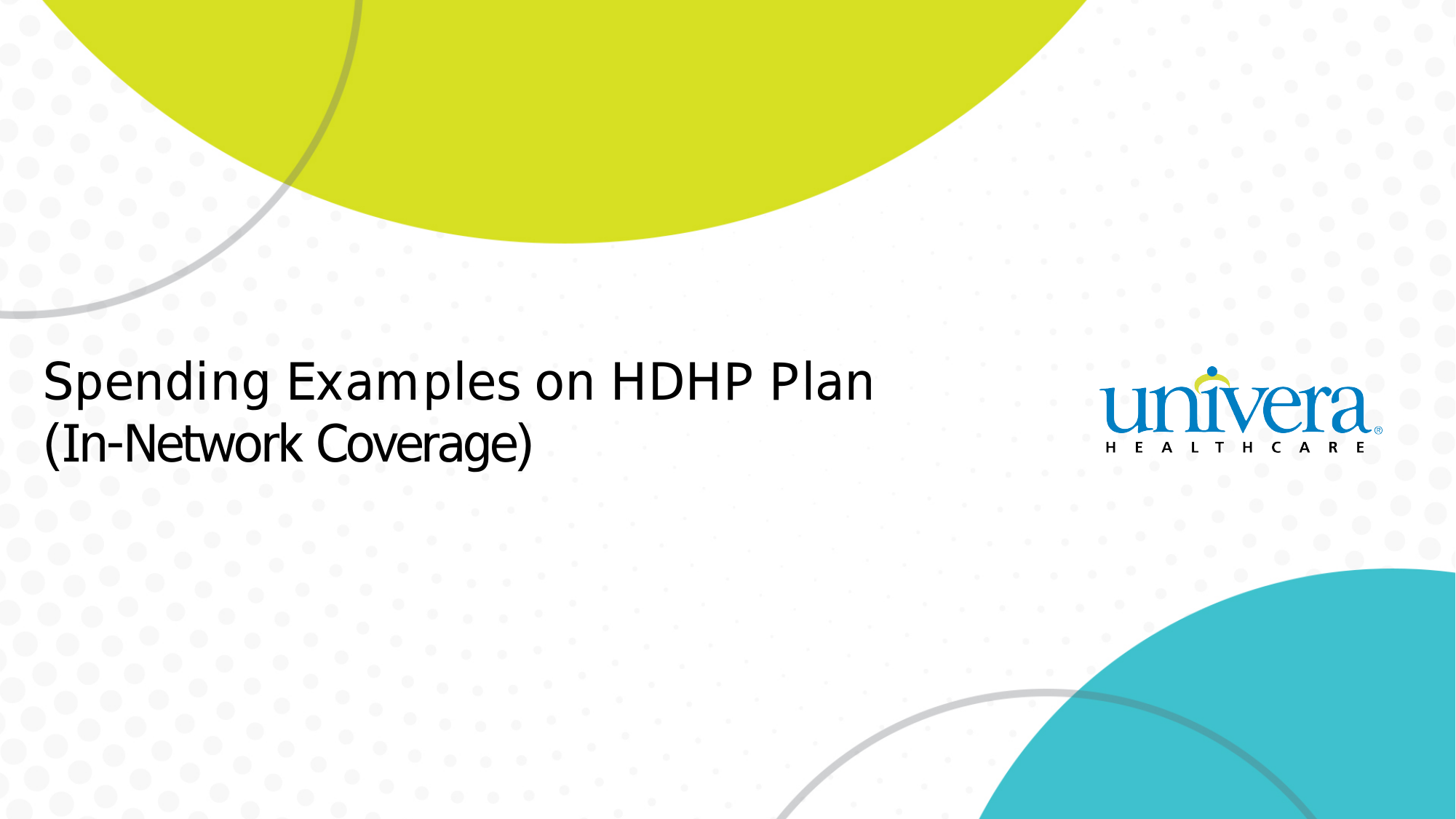

# Spending Examples on HDHP Plan (In-Network Coverage)